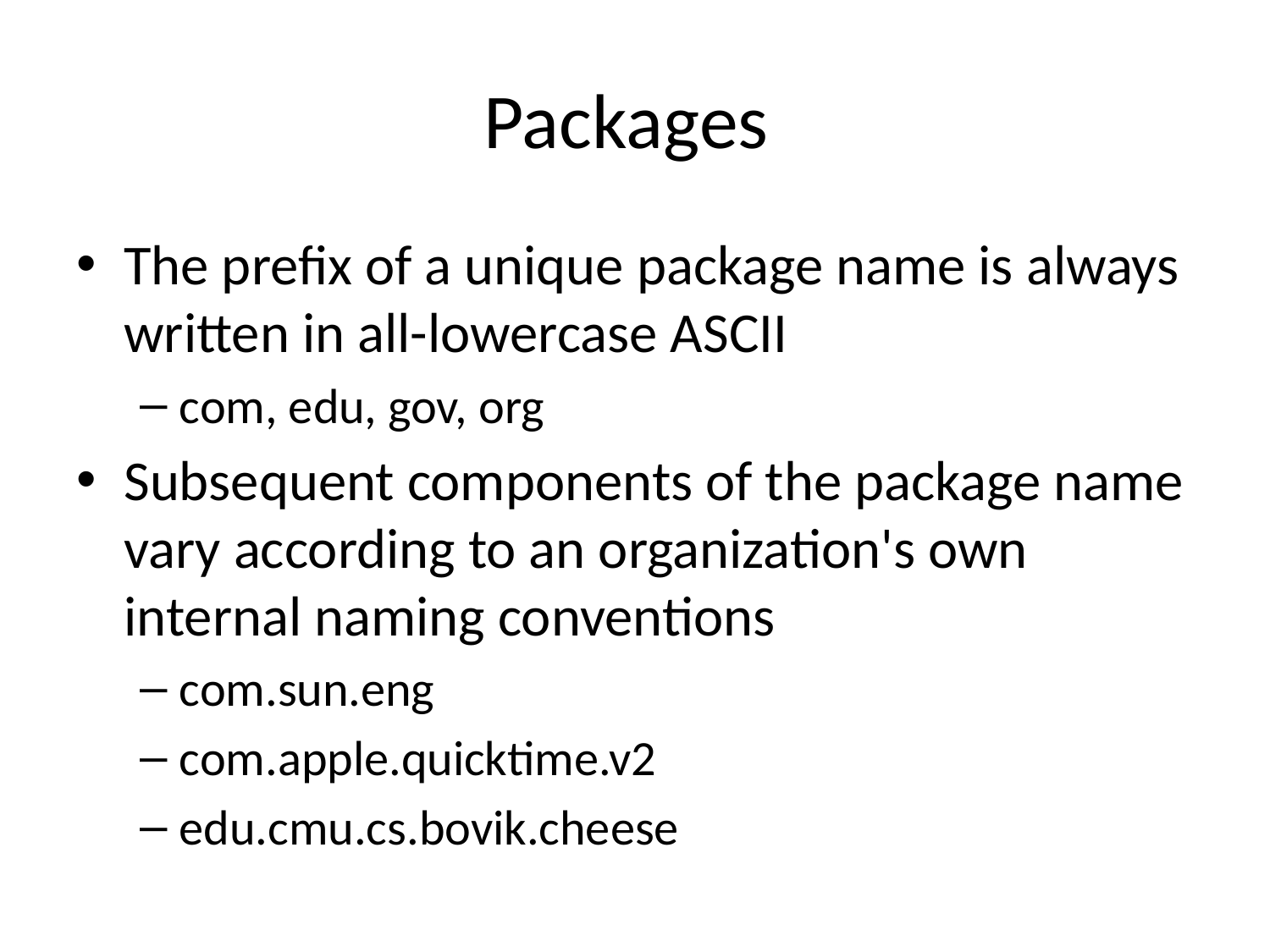

# Packages
The prefix of a unique package name is always written in all-lowercase ASCII
com, edu, gov, org
Subsequent components of the package name vary according to an organization's own internal naming conventions
com.sun.eng
com.apple.quicktime.v2
edu.cmu.cs.bovik.cheese